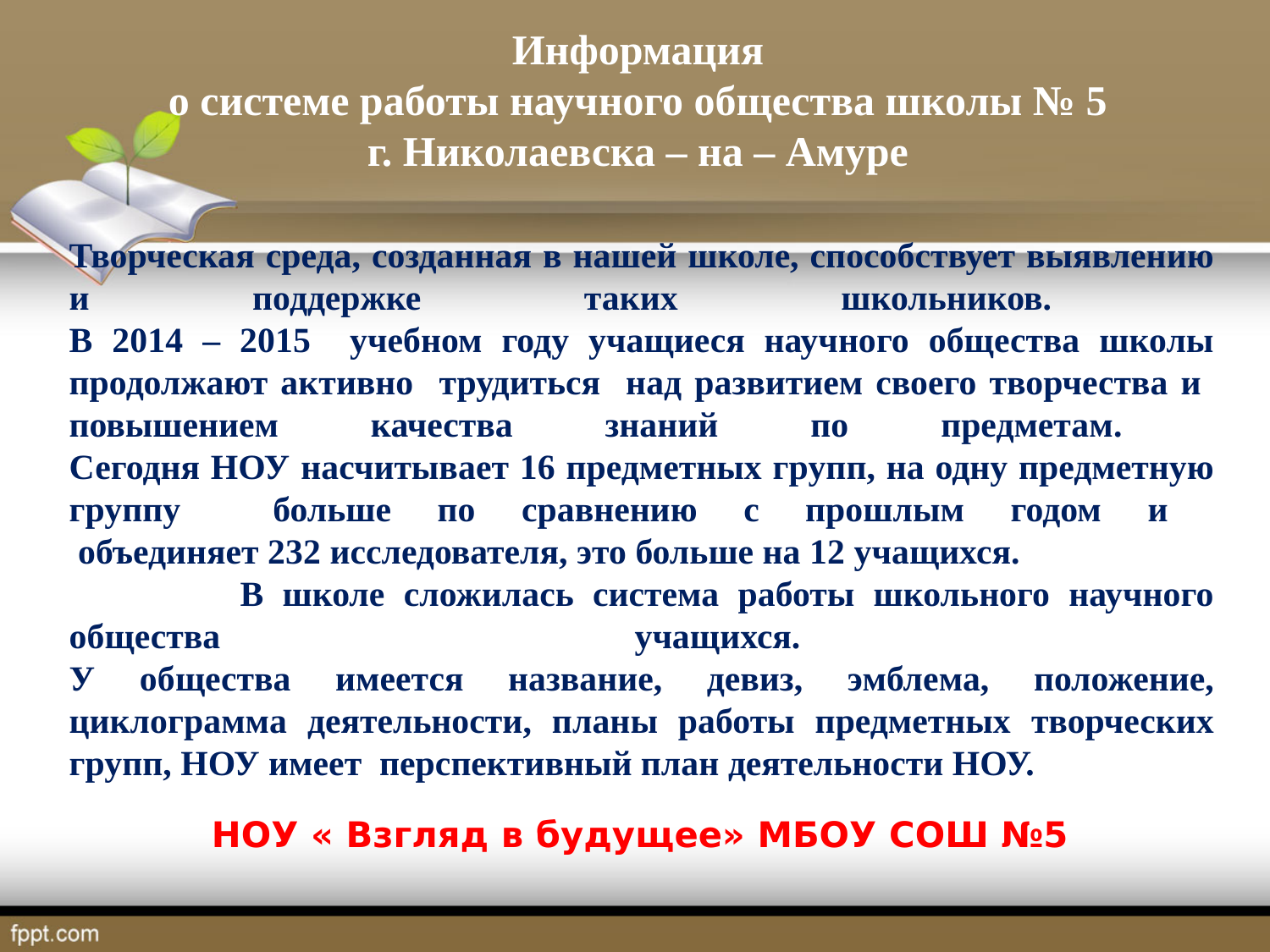

Информация
о системе работы научного общества школы № 5
 г. Николаевска – на – Амуре
Творческая среда, созданная в нашей школе, способствует выявлению и поддержке таких школьников.
В 2014 – 2015  учебном году учащиеся научного общества школы продолжают активно  трудиться  над развитием своего творчества и  повышением качества знаний по предметам.
Сегодня НОУ насчитывает 16 предметных групп, на одну предметную группу  больше по сравнению с прошлым годом и
 объединяет 232 исследователя, это больше на 12 учащихся.
         В школе сложилась система работы школьного научного общества учащихся.
У общества имеется название, девиз, эмблема, положение, циклограмма деятельности, планы работы предметных творческих групп, НОУ имеет  перспективный план деятельности НОУ.

НОУ « Взгляд в будущее» МБОУ СОШ №5